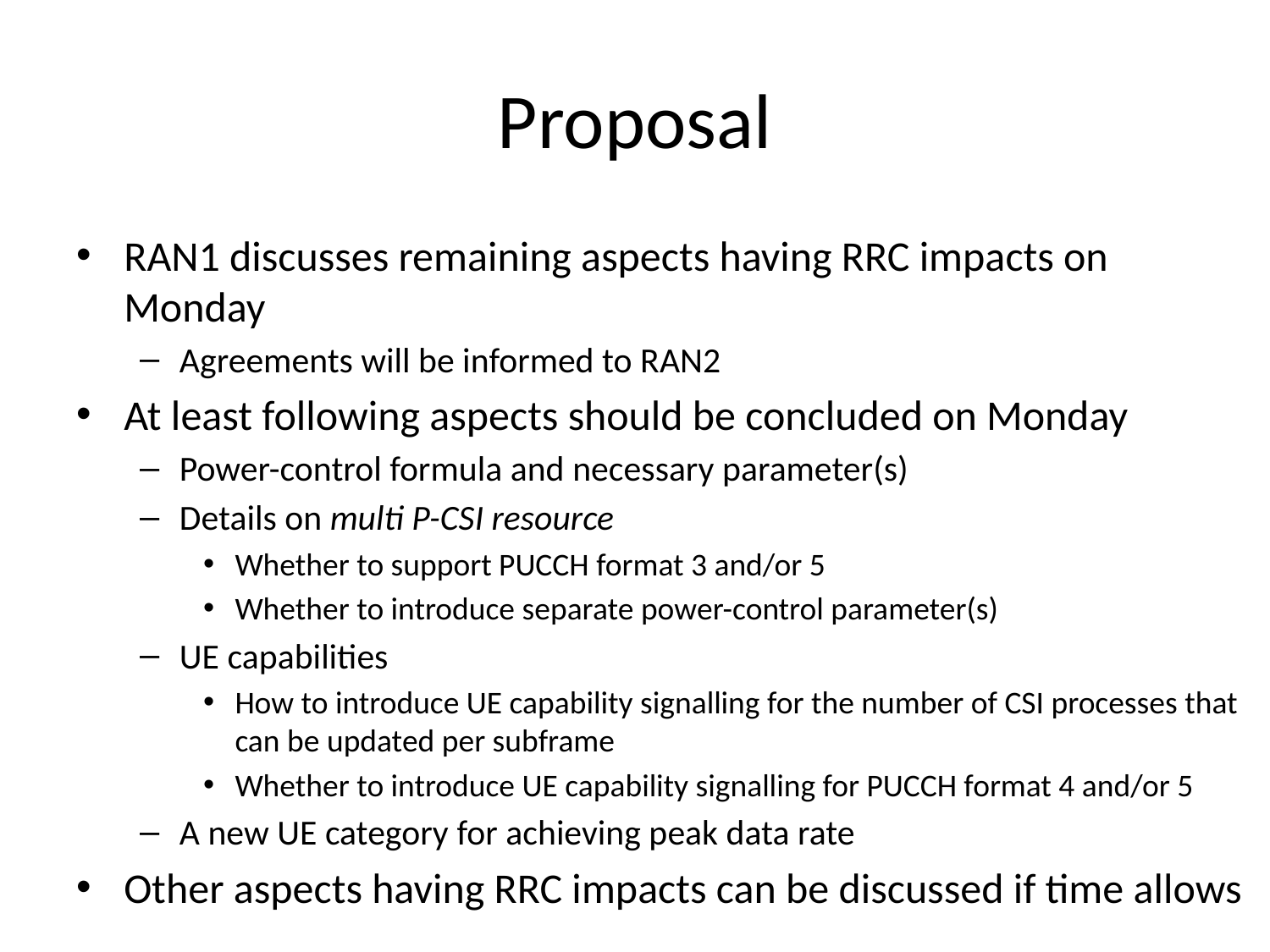

# Proposal
RAN1 discusses remaining aspects having RRC impacts on Monday
Agreements will be informed to RAN2
At least following aspects should be concluded on Monday
Power-control formula and necessary parameter(s)
Details on multi P-CSI resource
Whether to support PUCCH format 3 and/or 5
Whether to introduce separate power-control parameter(s)
UE capabilities
How to introduce UE capability signalling for the number of CSI processes that can be updated per subframe
Whether to introduce UE capability signalling for PUCCH format 4 and/or 5
A new UE category for achieving peak data rate
Other aspects having RRC impacts can be discussed if time allows